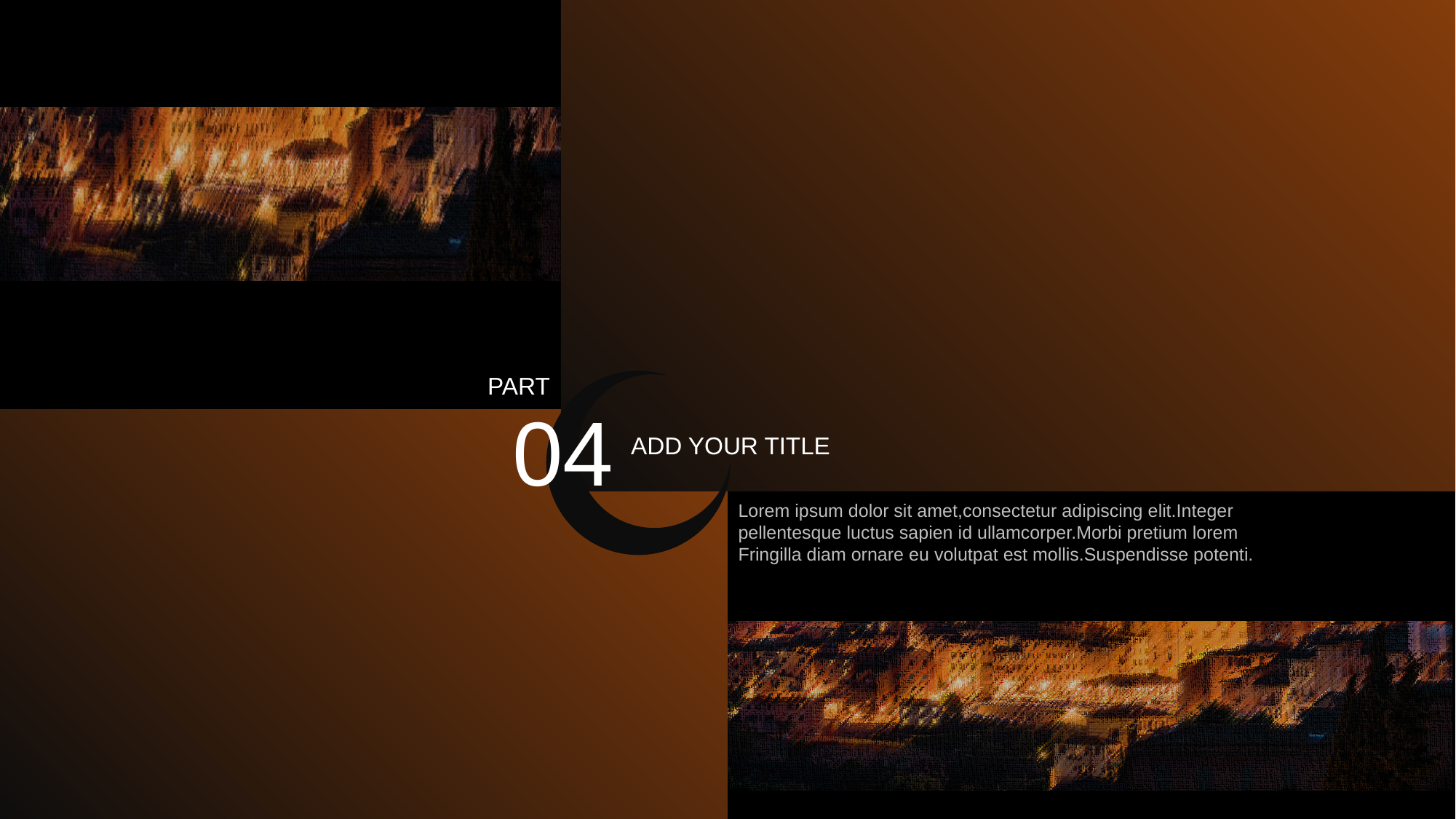

PART

04

ADD YOUR TITLE
Lorem ipsum dolor sit amet,consectetur adipiscing elit.Integer pellentesque luctus sapien id ullamcorper.Morbi pretium lorem Fringilla diam ornare eu volutpat est mollis.Suspendisse potenti.